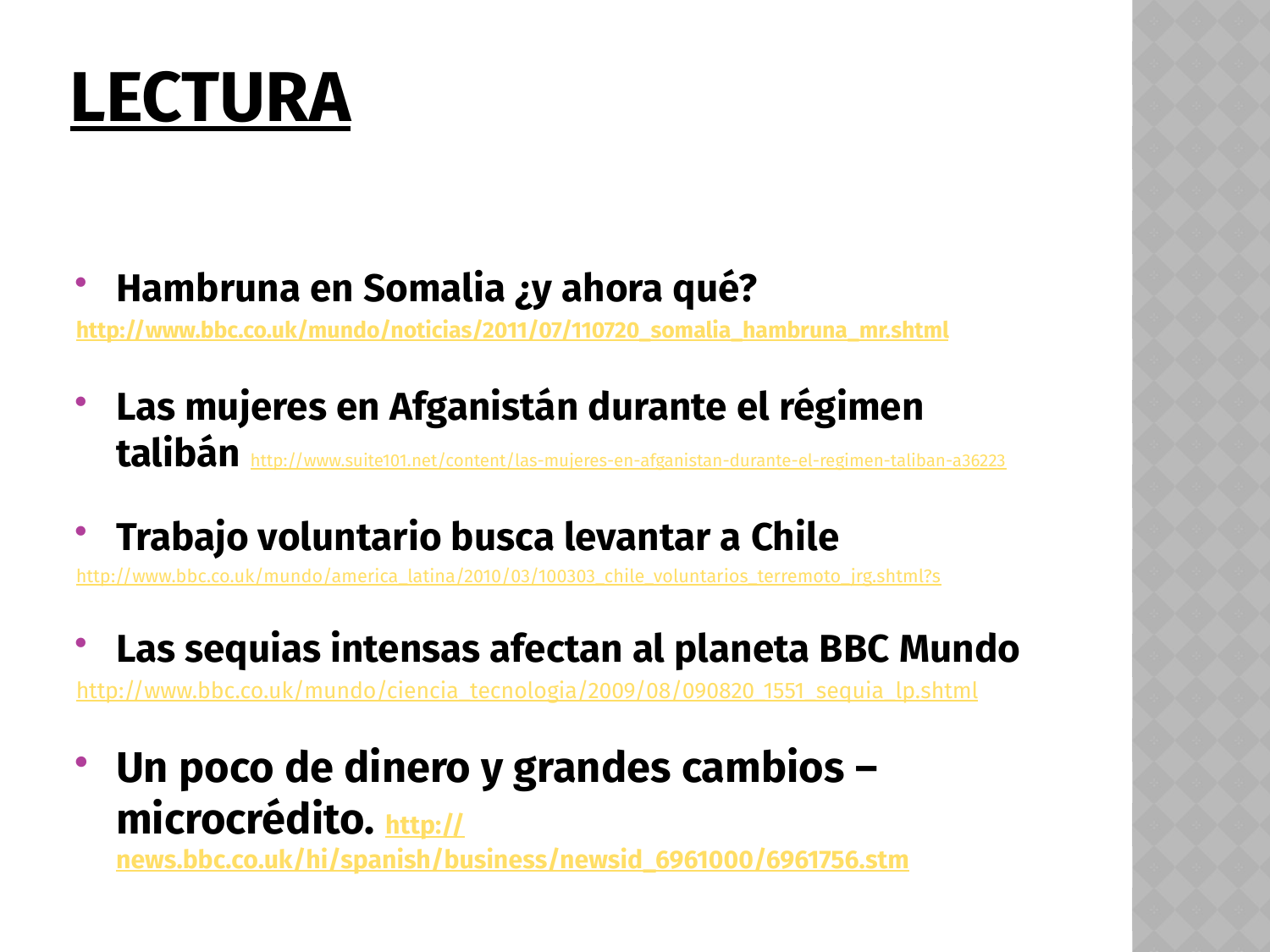

# Lectura

Hambruna en Somalia ¿y ahora qué?
http://www.bbc.co.uk/mundo/noticias/2011/07/110720_somalia_hambruna_mr.shtml

Las mujeres en Afganistán durante el régimen talibán http://www.suite101.net/content/las-mujeres-en-afganistan-durante-el-regimen-taliban-a36223

Trabajo voluntario busca levantar a Chile
http://www.bbc.co.uk/mundo/america_latina/2010/03/100303_chile_voluntarios_terremoto_jrg.shtml?s

Las sequias intensas afectan al planeta BBC Mundo
http://www.bbc.co.uk/mundo/ciencia_tecnologia/2009/08/090820_1551_sequia_lp.shtml

Un poco de dinero y grandes cambios – microcrédito. http://news.bbc.co.uk/hi/spanish/business/newsid_6961000/6961756.stm